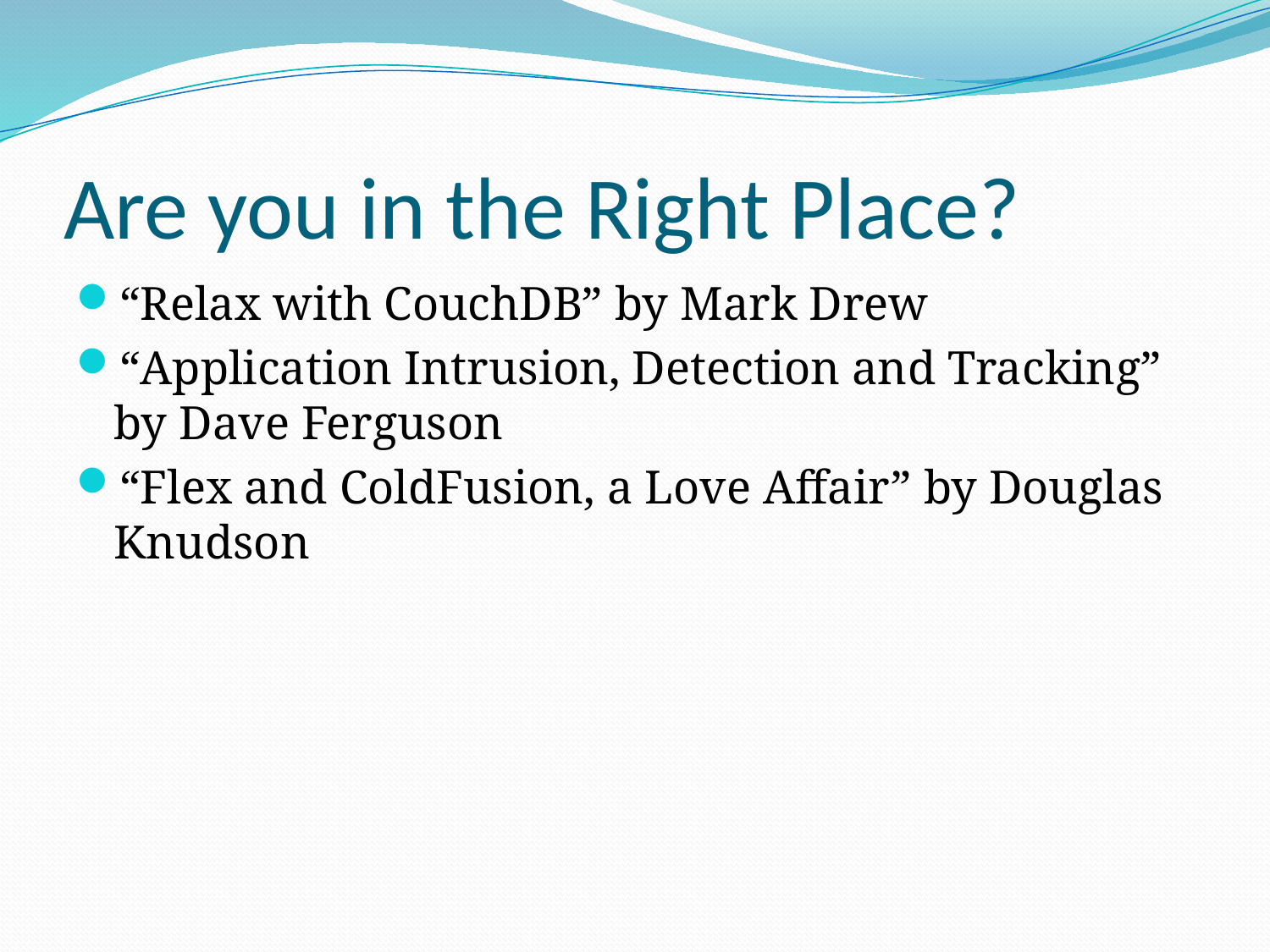

# Are you in the Right Place?
“Relax with CouchDB” by Mark Drew
“Application Intrusion, Detection and Tracking” by Dave Ferguson
“Flex and ColdFusion, a Love Affair” by Douglas Knudson